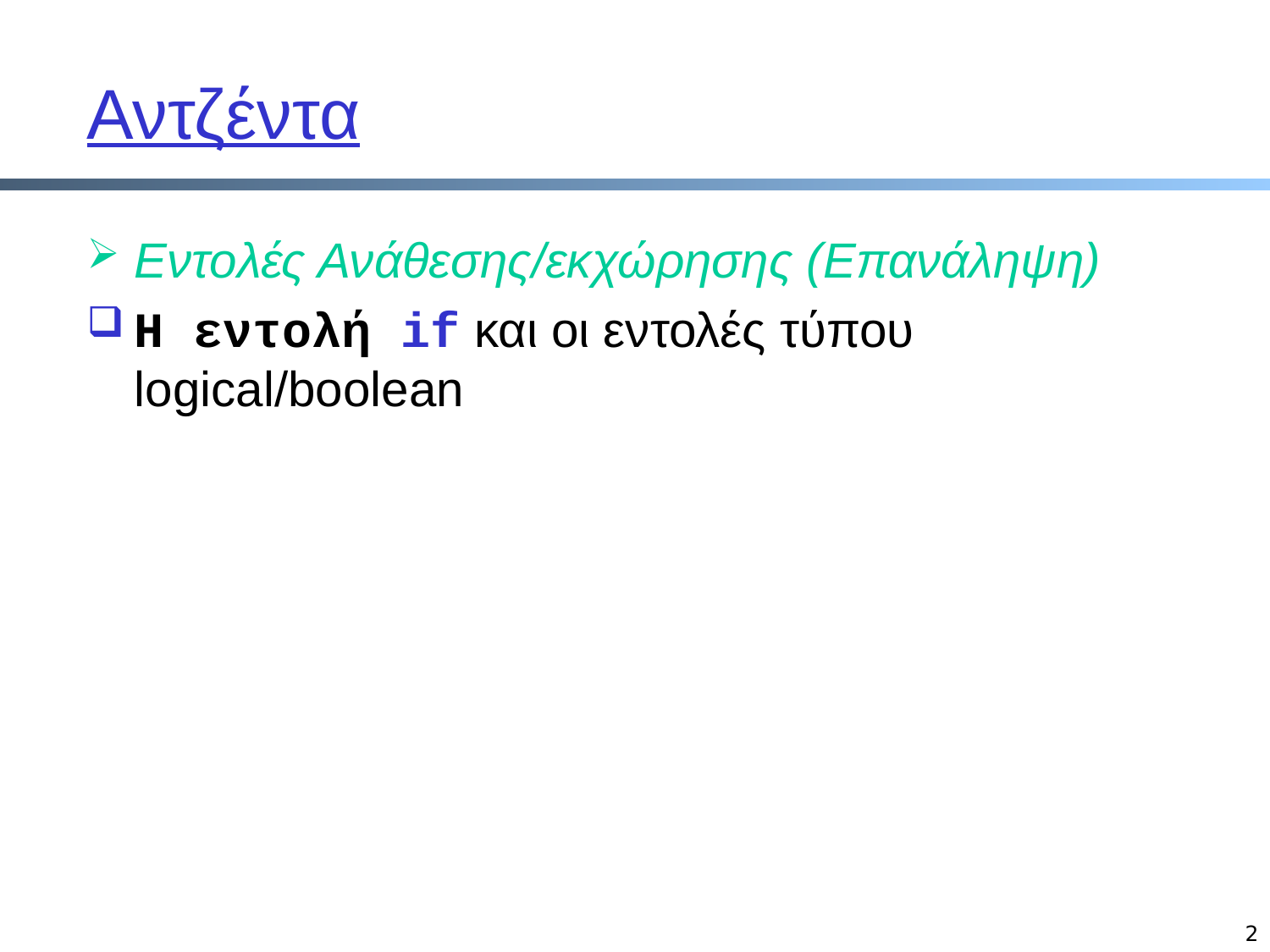

Αντζέντα
Εντολές Ανάθεσης/εκχώρησης (Επανάληψη)
Η εντολή if και οι εντολές τύπου logical/boolean
2